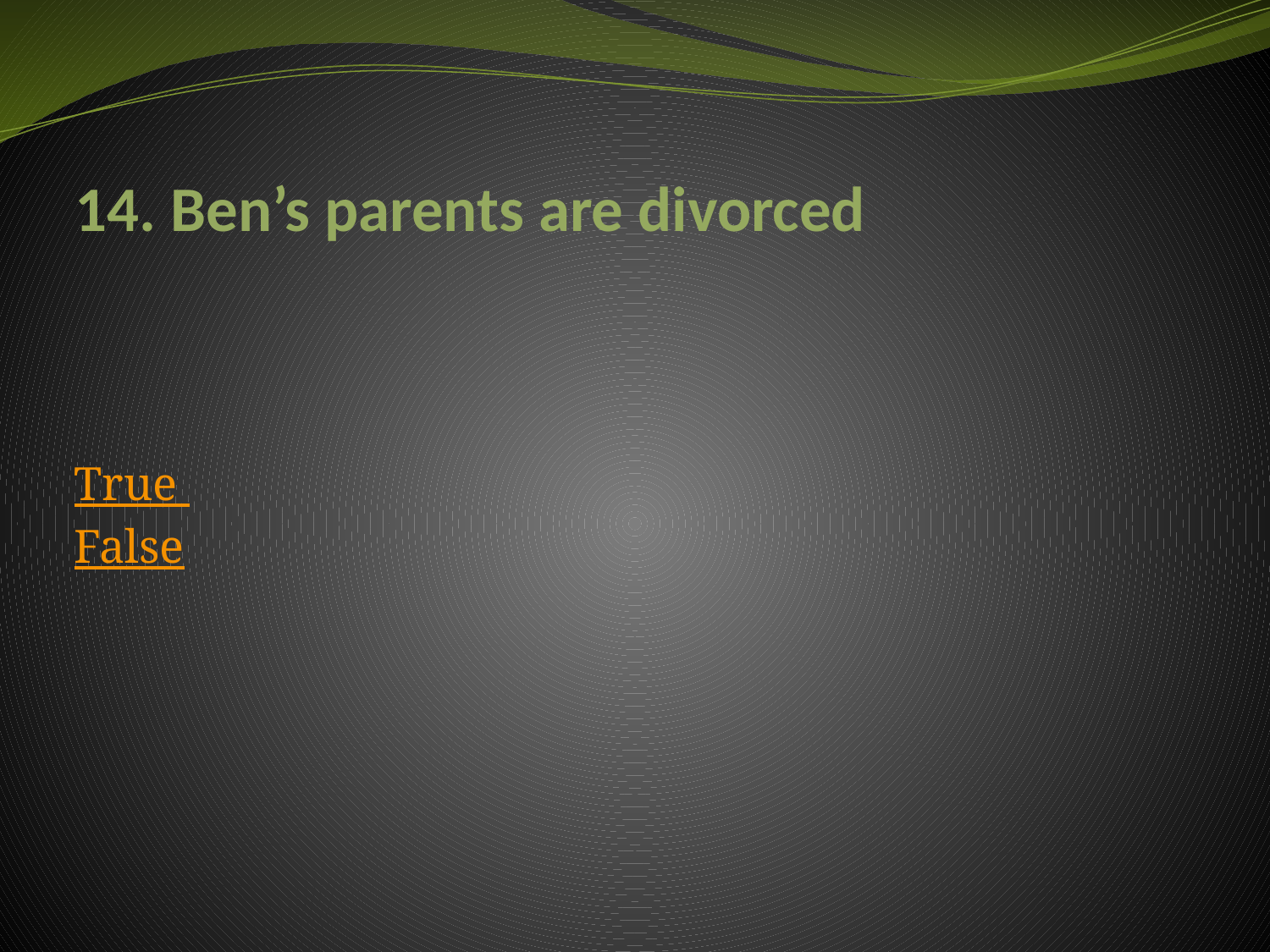

# 14. Ben’s parents are divorced
True                                                                            False